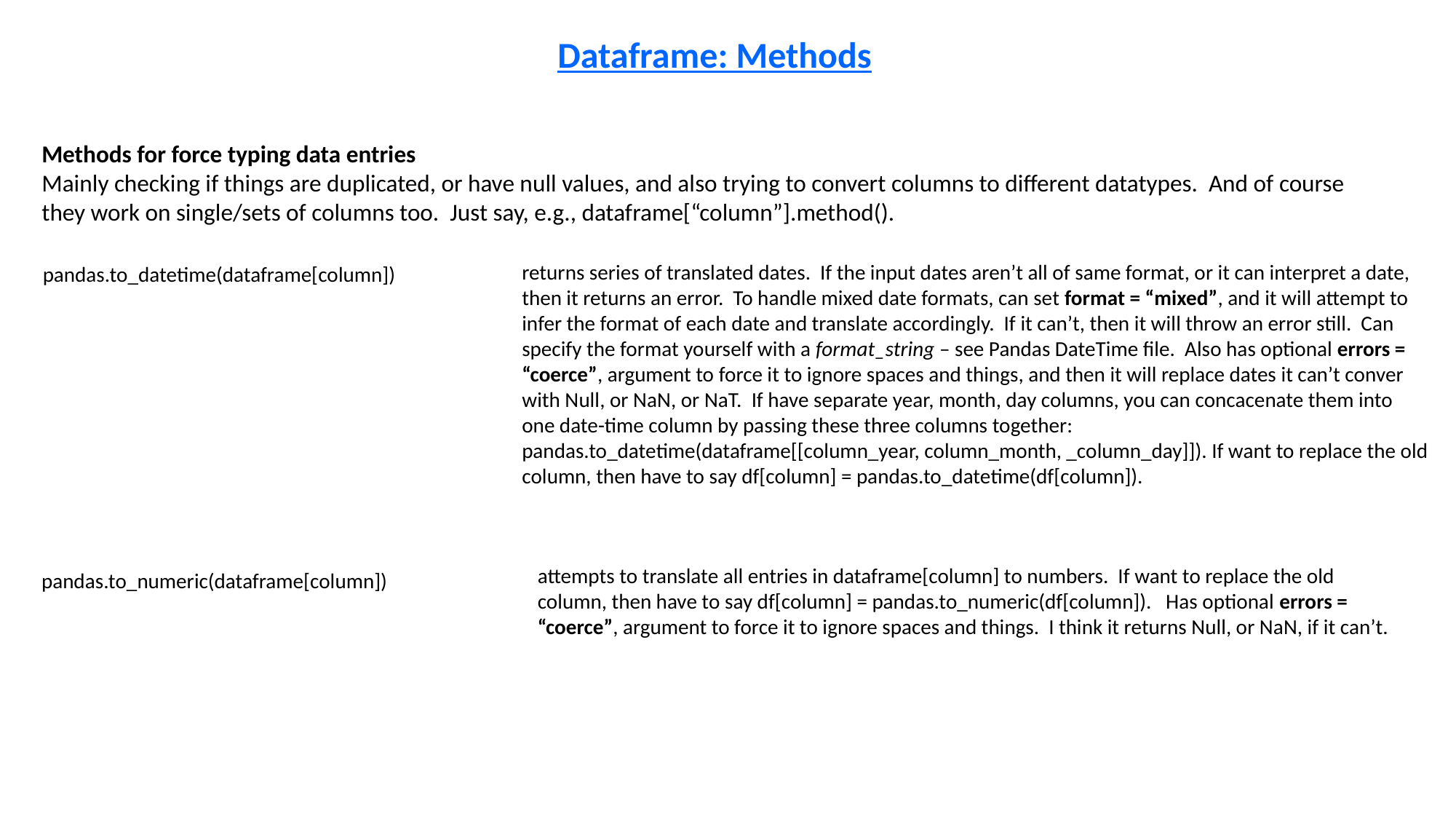

Dataframe: Methods
Methods for force typing data entries
Mainly checking if things are duplicated, or have null values, and also trying to convert columns to different datatypes.  And of course they work on single/sets of columns too.  Just say, e.g., dataframe[“column”].method().
returns series of translated dates.  If the input dates aren’t all of same format, or it can interpret a date, then it returns an error.  To handle mixed date formats, can set format = “mixed”, and it will attempt to infer the format of each date and translate accordingly.  If it can’t, then it will throw an error still.  Can specify the format yourself with a format_string – see Pandas DateTime file.  Also has optional errors = “coerce”, argument to force it to ignore spaces and things, and then it will replace dates it can’t conver with Null, or NaN, or NaT.  If have separate year, month, day columns, you can concacenate them into one date-time column by passing these three columns together: pandas.to_datetime(dataframe[[column_year, column_month, _column_day]]). If want to replace the old column, then have to say df[column] = pandas.to_datetime(df[column]).
pandas.to_datetime(dataframe[column])
attempts to translate all entries in dataframe[column] to numbers.  If want to replace the old column, then have to say df[column] = pandas.to_numeric(df[column]).   Has optional errors = “coerce”, argument to force it to ignore spaces and things.  I think it returns Null, or NaN, if it can’t.
pandas.to_numeric(dataframe[column])